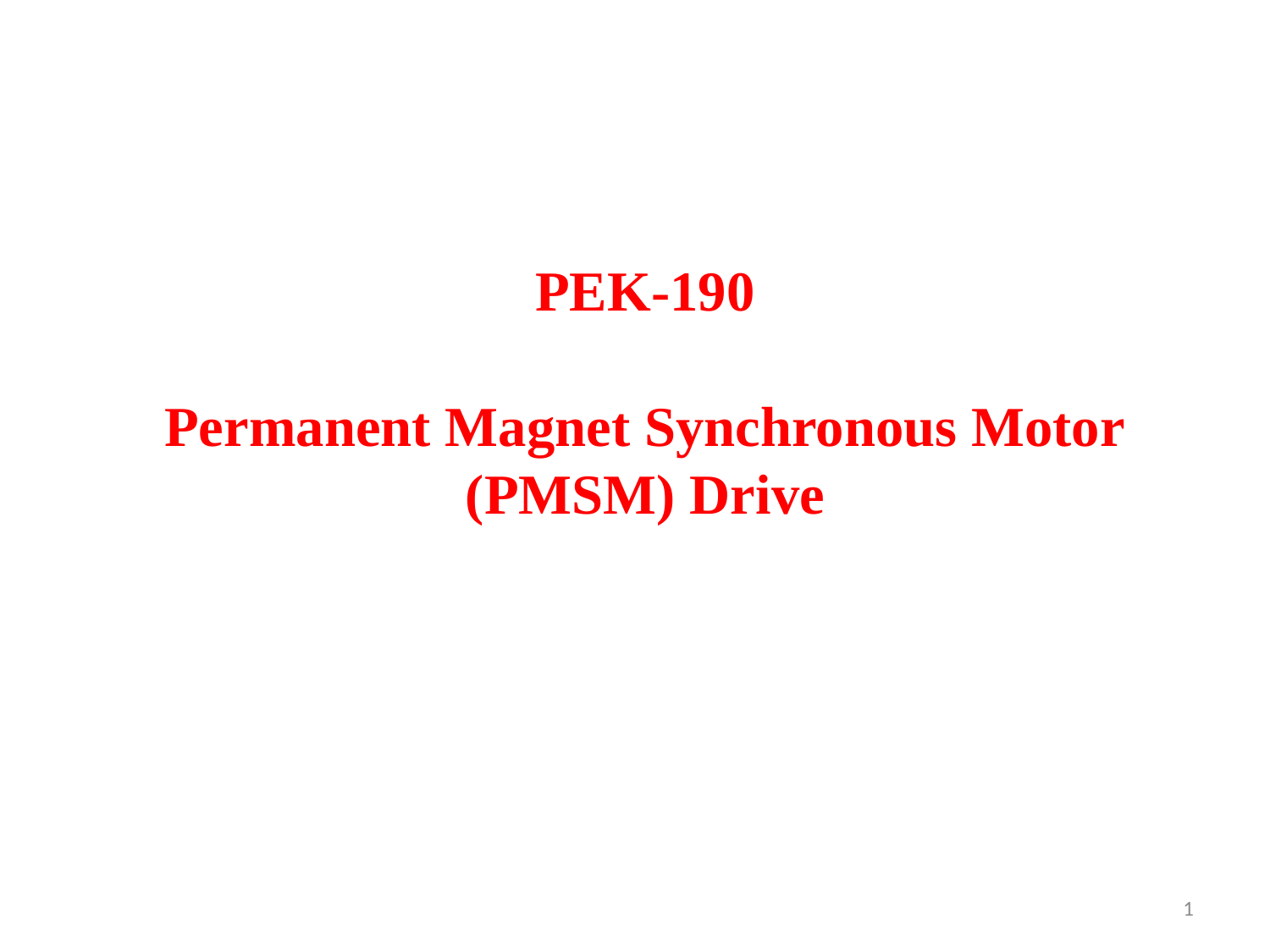

PEK-190

Permanent Magnet Synchronous Motor
(PMSM) Drive
1